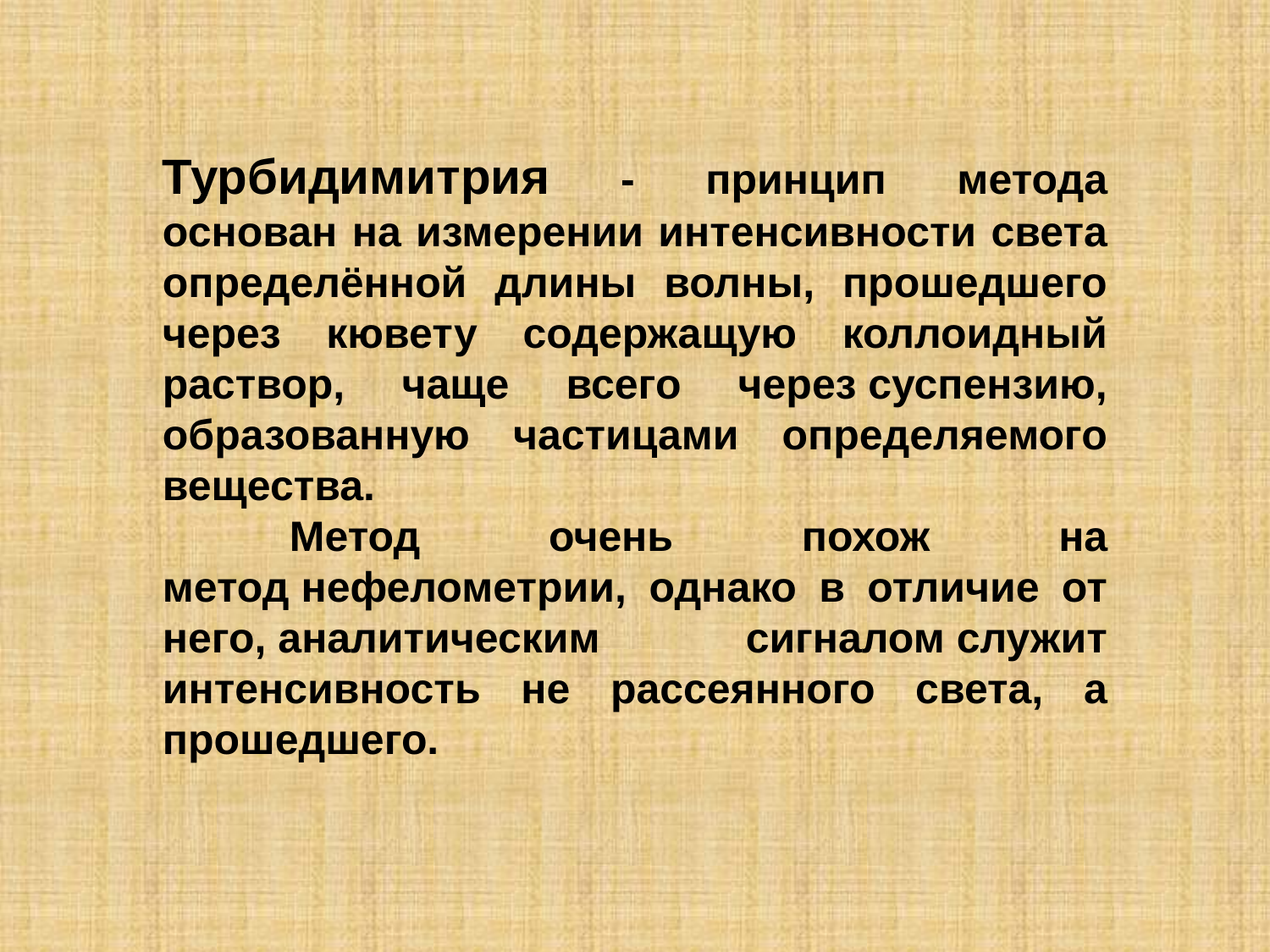

Турбидимитрия - принцип метода основан на измерении интенсивности света определённой длины волны, прошедшего через кювету содержащую коллоидный раствор, чаще всего через суспензию, образованную частицами определяемого вещества.
	Метод очень похож на метод нефелометрии, однако в отличие от него, аналитическим сигналом служит интенсивность не рассеянного света, а прошедшего.